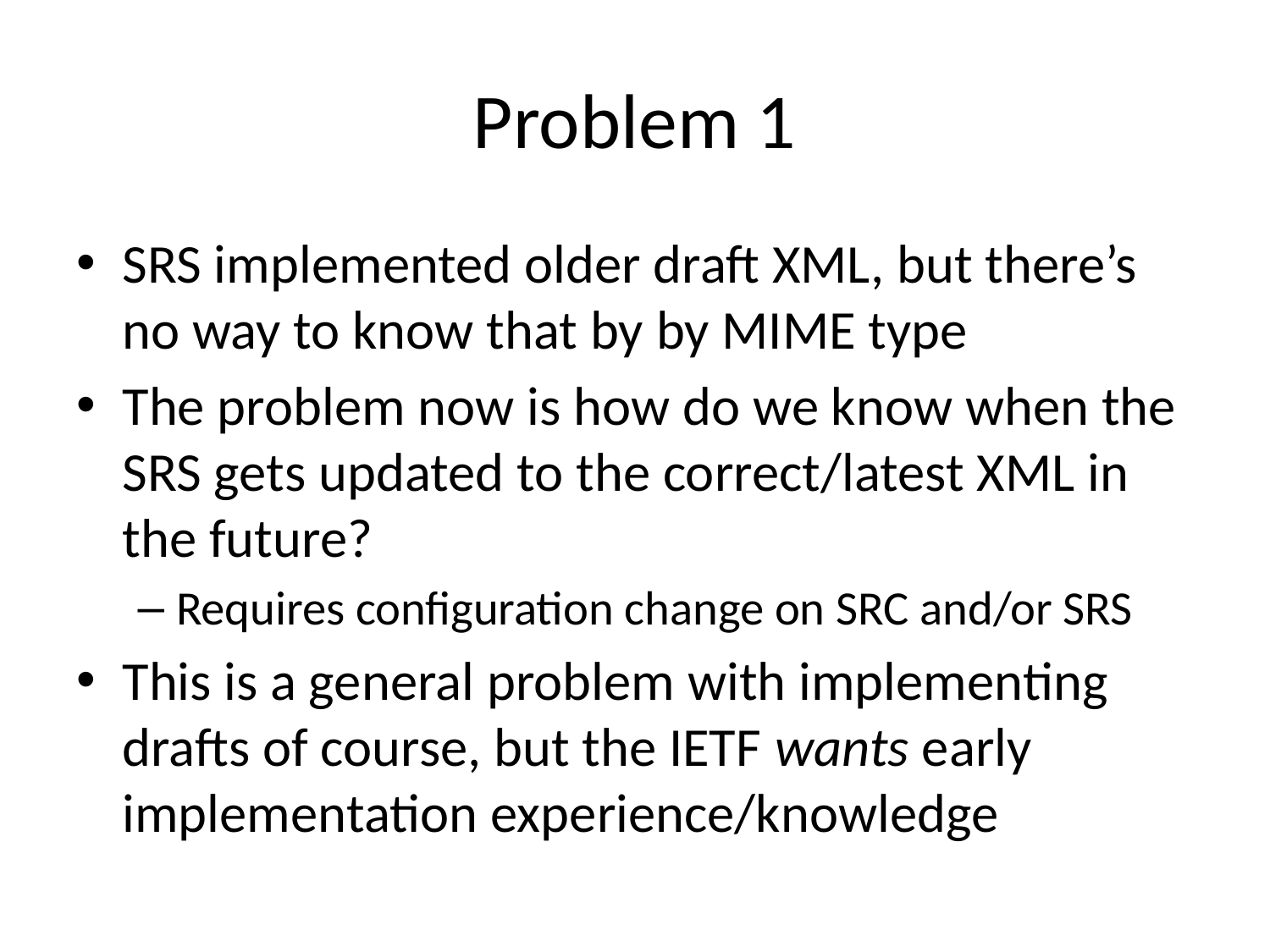

# Problem 1
SRS implemented older draft XML, but there’s no way to know that by by MIME type
The problem now is how do we know when the SRS gets updated to the correct/latest XML in the future?
Requires configuration change on SRC and/or SRS
This is a general problem with implementing drafts of course, but the IETF wants early implementation experience/knowledge